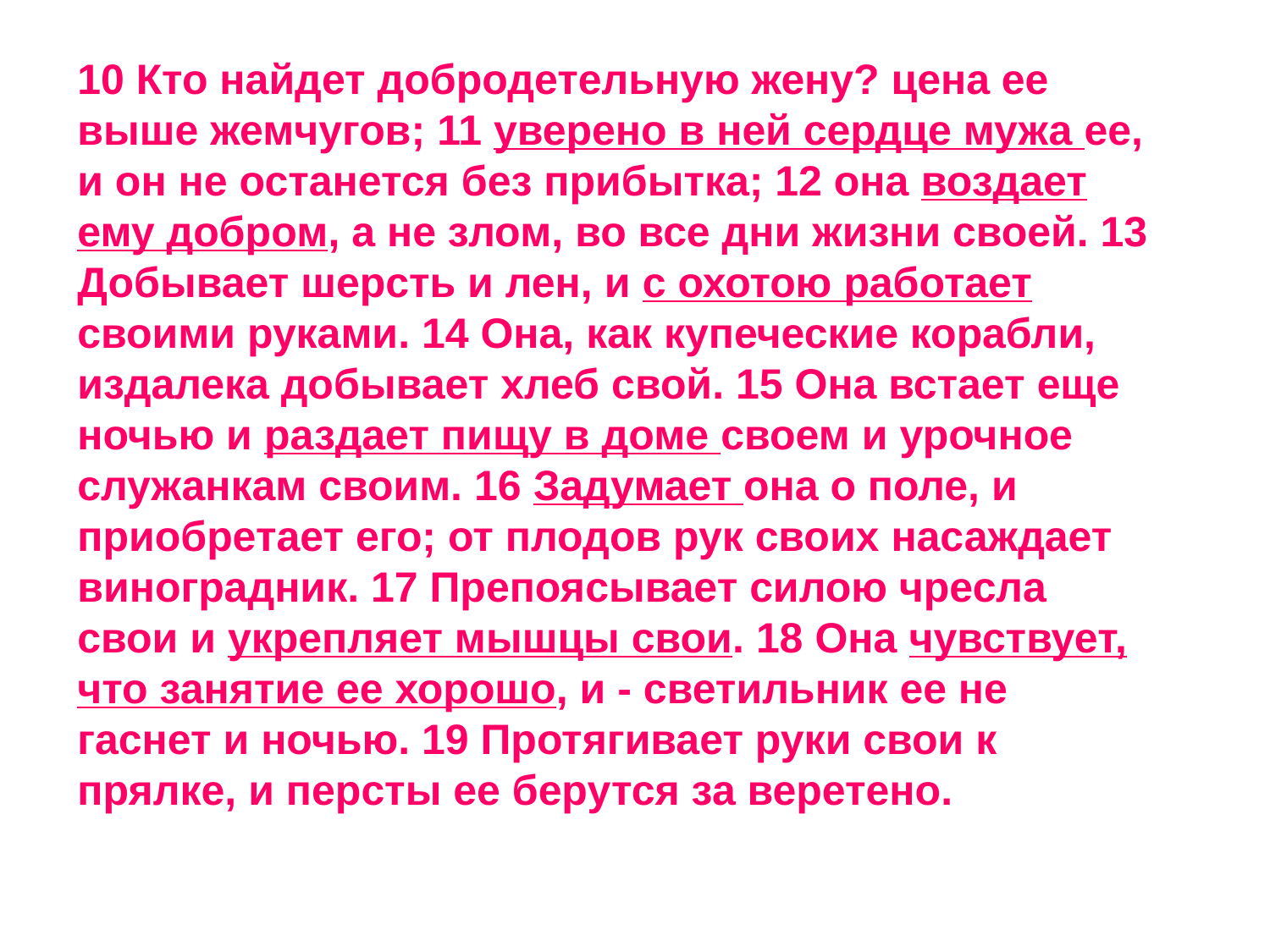

10 Кто найдет добродетельную жену? цена ее выше жемчугов; 11 уверено в ней сердце мужа ее, и он не останется без прибытка; 12 она воздает ему добром, а не злом, во все дни жизни своей. 13 Добывает шерсть и лен, и с охотою работает своими руками. 14 Она, как купеческие корабли, издалека добывает хлеб свой. 15 Она встает еще ночью и раздает пищу в доме своем и урочное служанкам своим. 16 Задумает она о поле, и приобретает его; от плодов рук своих насаждает виноградник. 17 Препоясывает силою чресла свои и укрепляет мышцы свои. 18 Она чувствует, что занятие ее хорошо, и - светильник ее не гаснет и ночью. 19 Протягивает руки свои к прялке, и персты ее берутся за веретено.